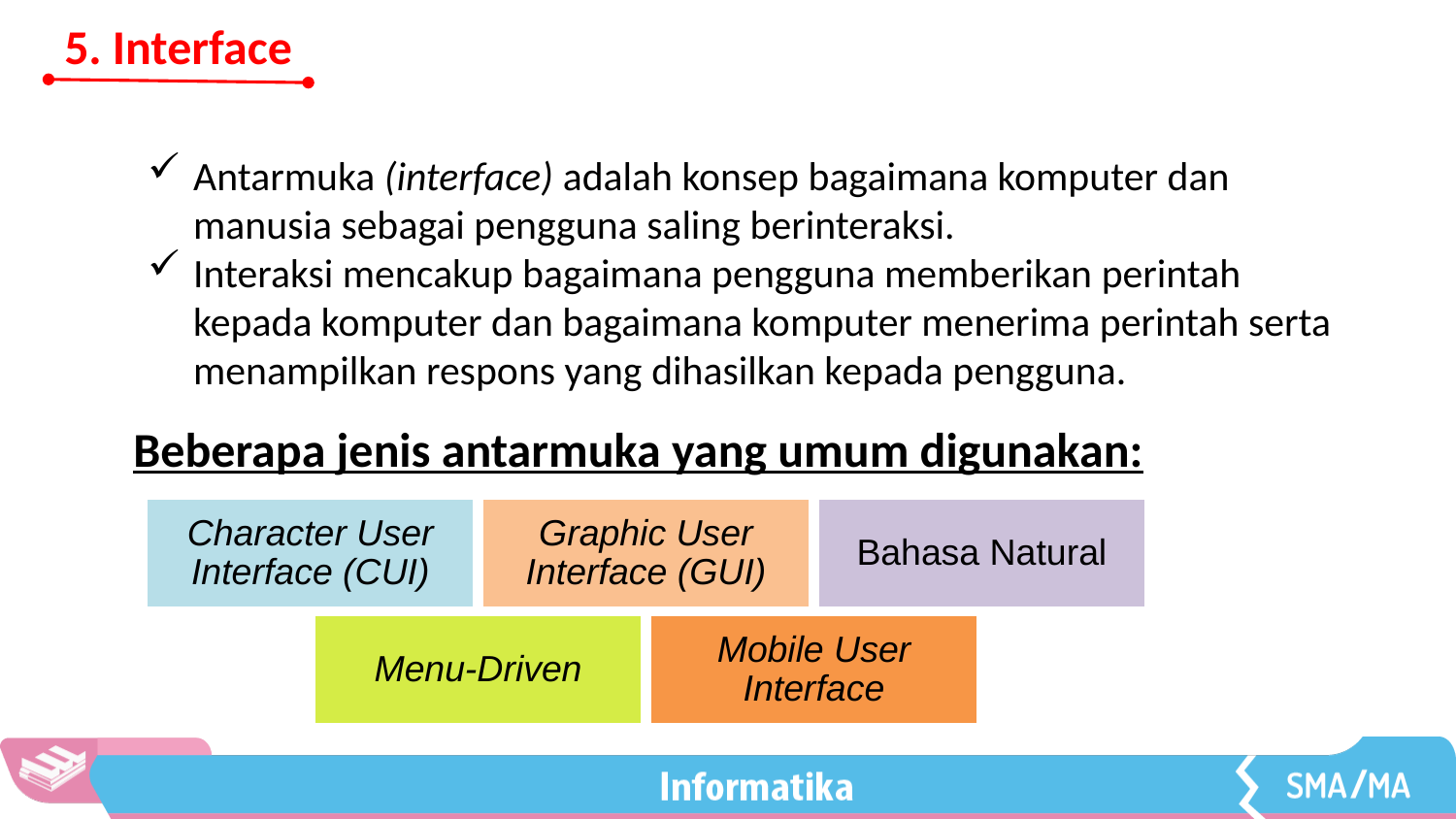

5. Interface
Antarmuka (interface) adalah konsep bagaimana komputer dan manusia sebagai pengguna saling berinteraksi.
Interaksi mencakup bagaimana pengguna memberikan perintah kepada komputer dan bagaimana komputer menerima perintah serta menampilkan respons yang dihasilkan kepada pengguna.
Beberapa jenis antarmuka yang umum digunakan:
Character User Interface (CUI)
Graphic User Interface (GUI)
Bahasa Natural
Menu-Driven
Mobile User Interface